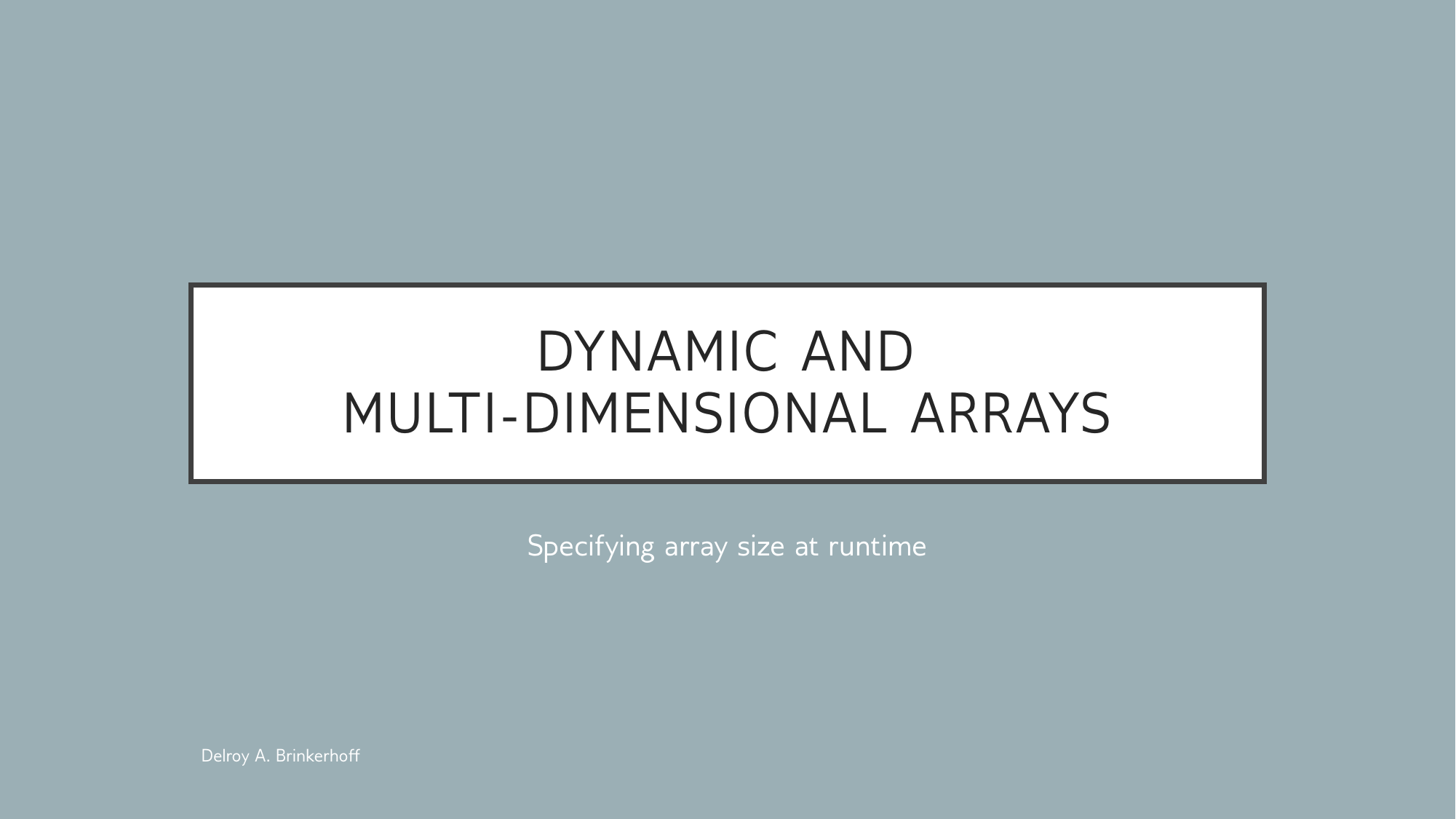

# Dynamic and Multi-Dimensional Arrays
Specifying array size at runtime
Delroy A. Brinkerhoff